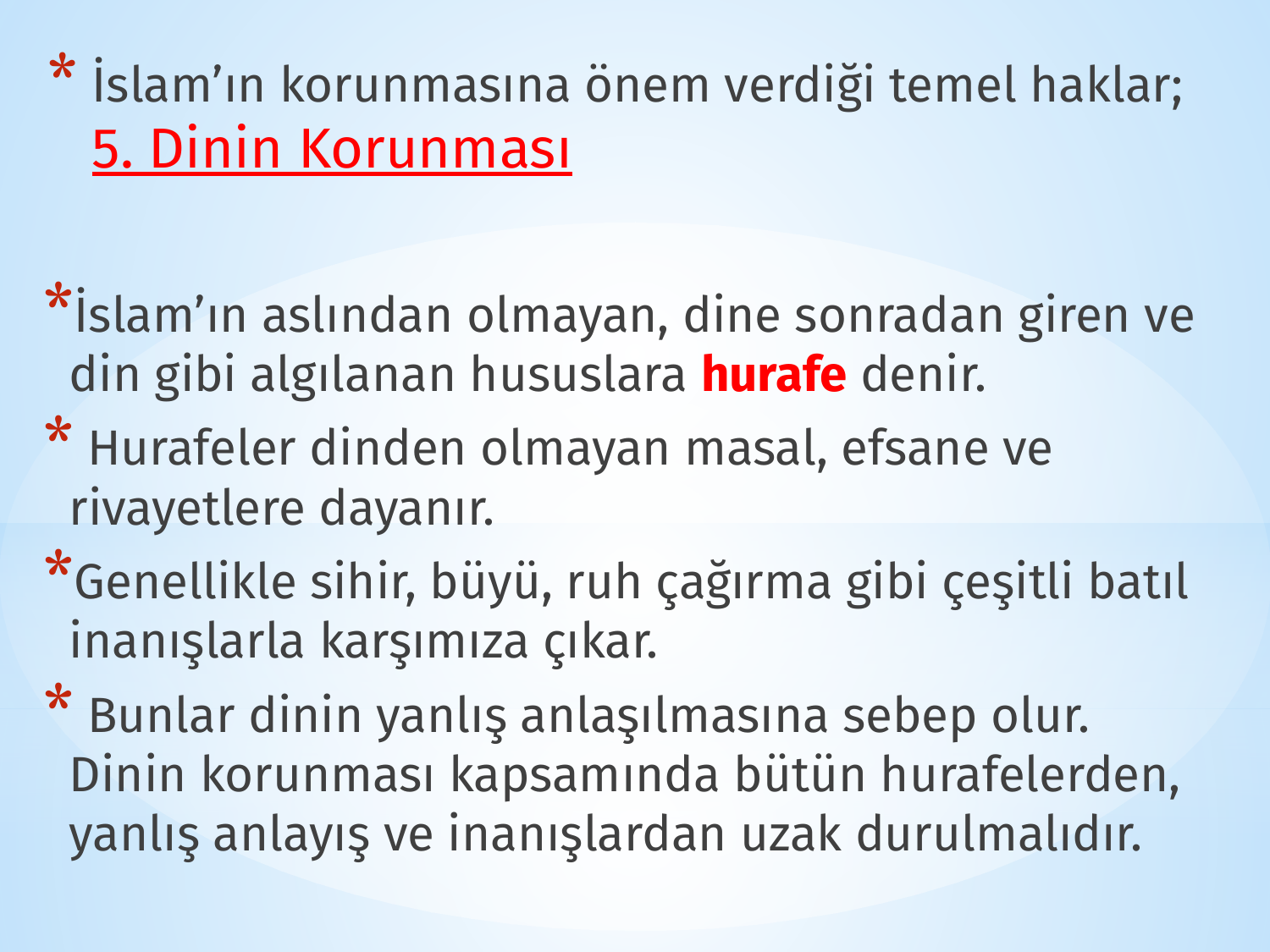

# İslam’ın korunmasına önem verdiği temel haklar; 5. Dinin Korunması
İslam’ın aslından olmayan, dine sonradan giren ve din gibi algılanan hususlara hurafe denir.
 Hurafeler dinden olmayan masal, efsane ve rivayetlere dayanır.
Genellikle sihir, büyü, ruh çağırma gibi çeşitli batıl inanışlarla karşımıza çıkar.
 Bunlar dinin yanlış anlaşılmasına sebep olur. Dinin korunması kapsamında bütün hurafelerden, yanlış anlayış ve inanışlardan uzak durulmalıdır.